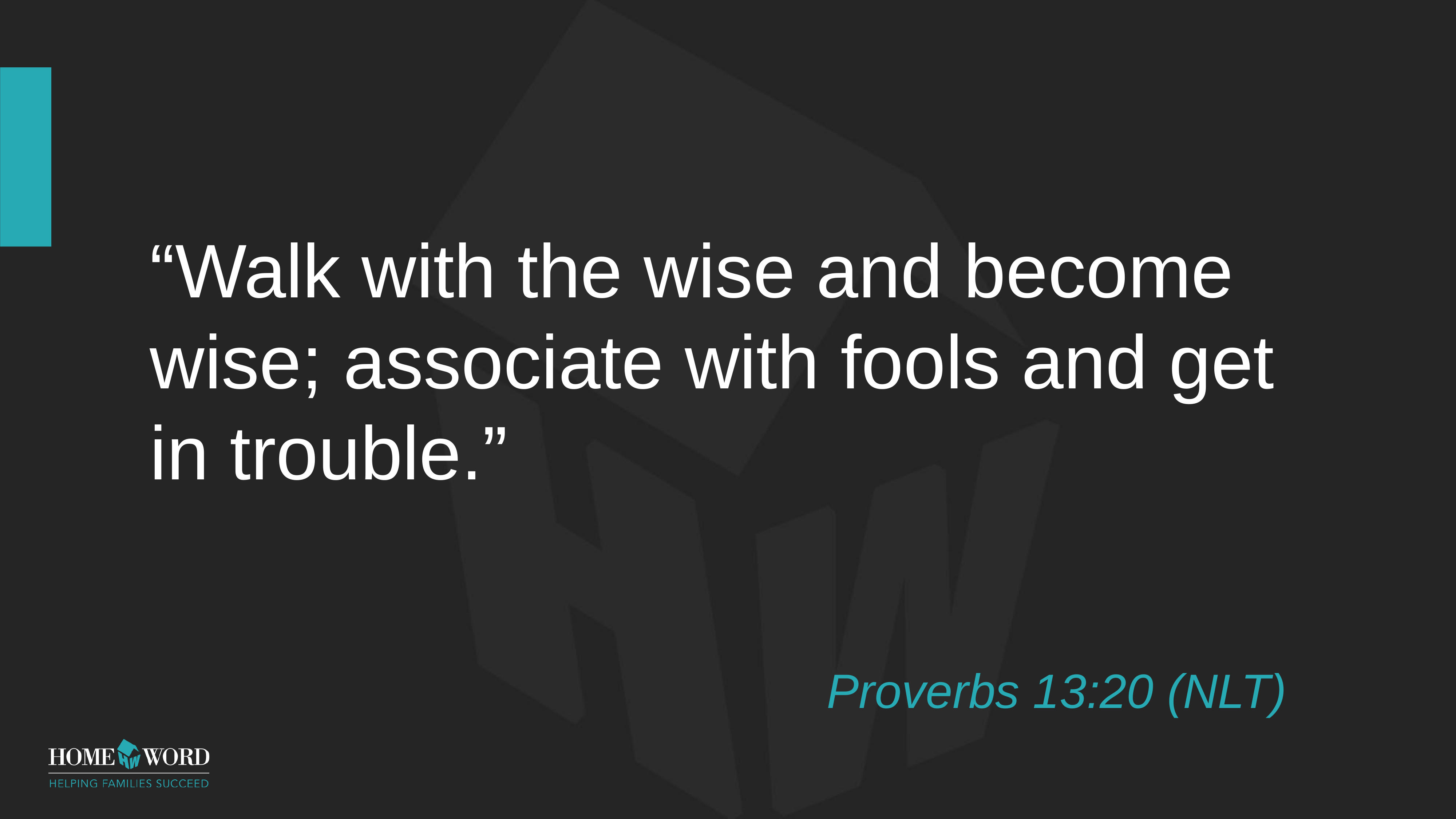

# “Walk with the wise and become wise; associate with fools and get in trouble.”
Proverbs 13:20 (NLT)